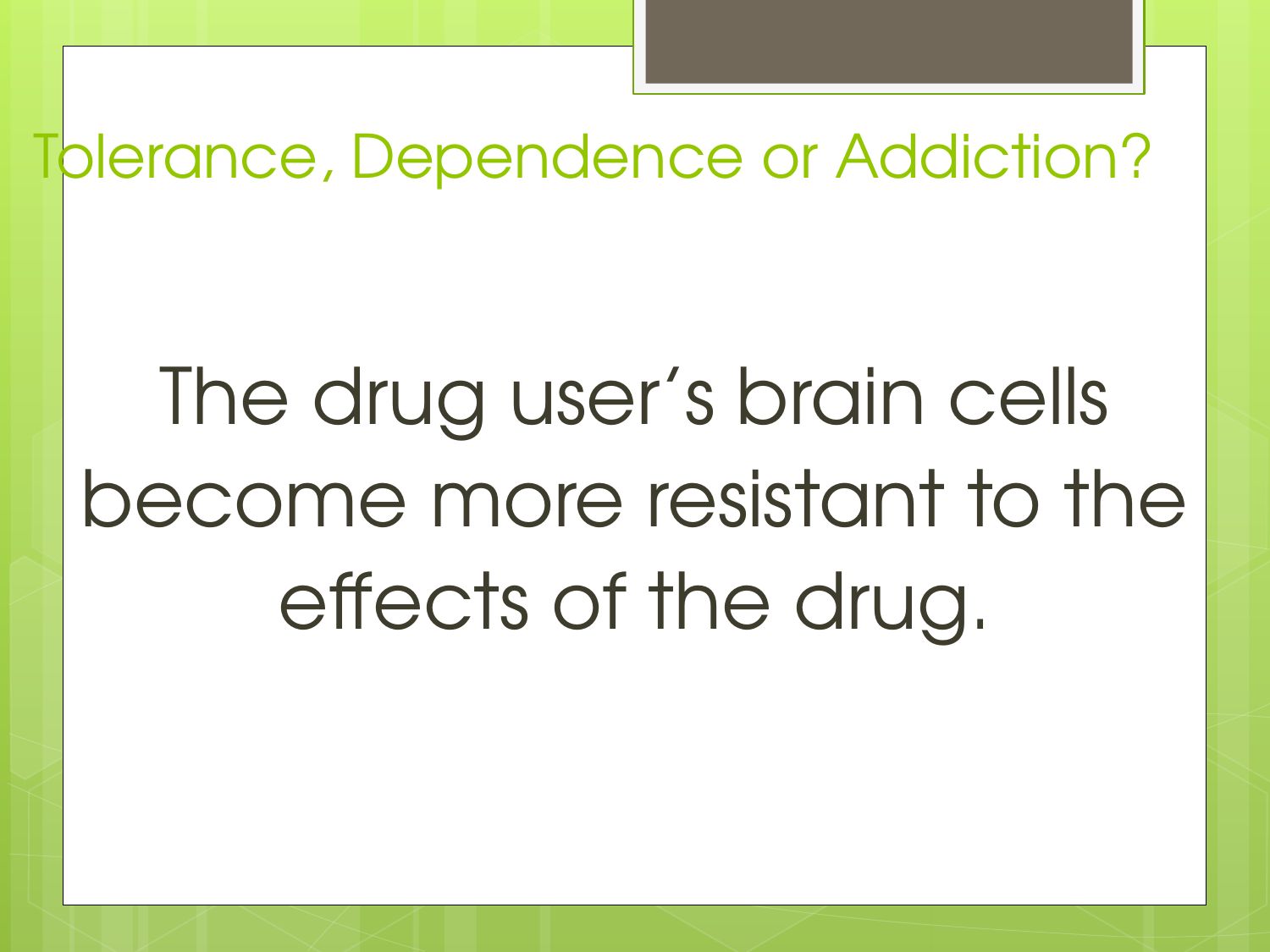

# Tolerance, Dependence or Addiction?

The drug user’s brain cells become more resistant to the effects of the drug.